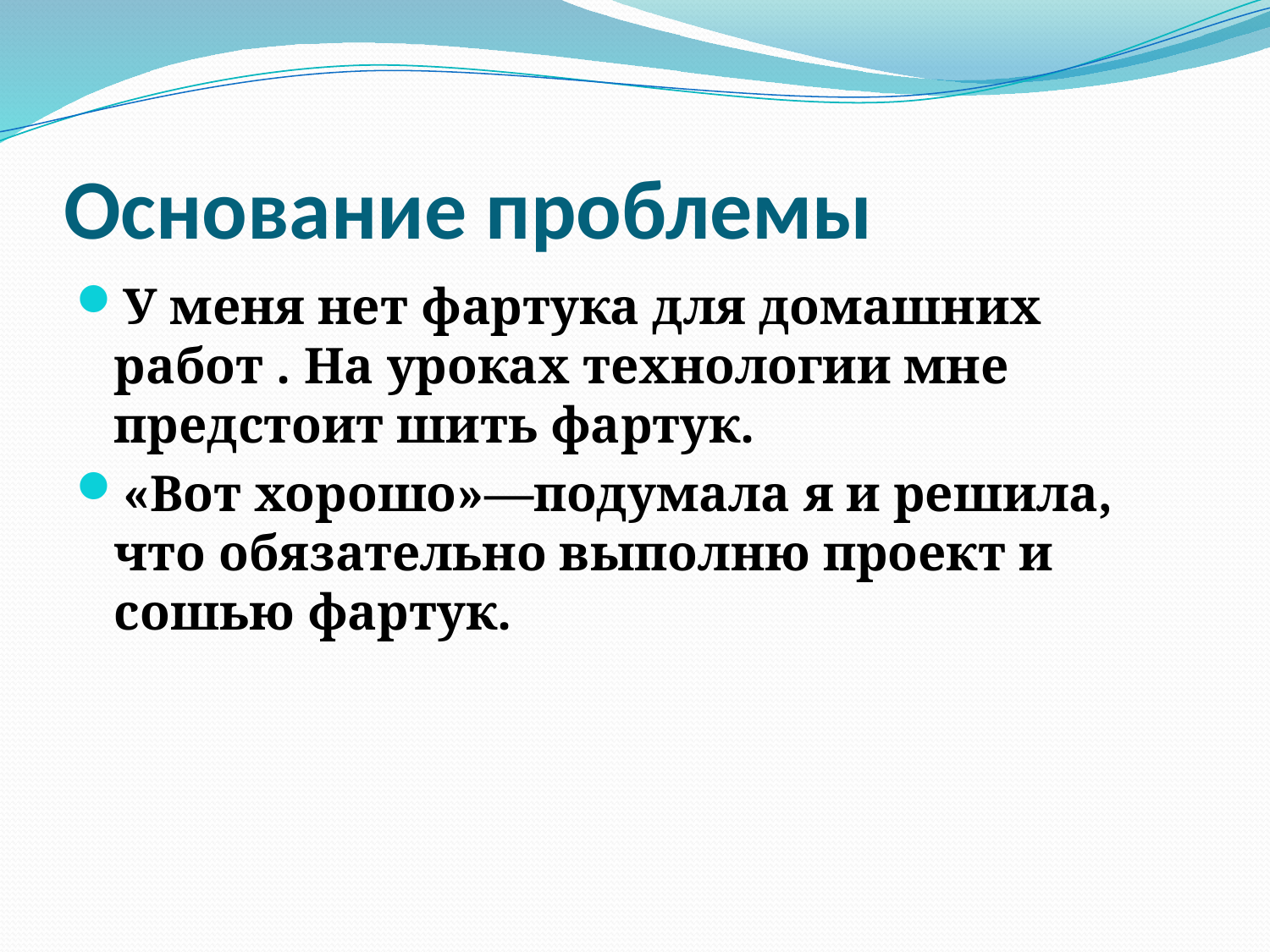

# Основание проблемы
У меня нет фартука для домашних работ . На уроках технологии мне предстоит шить фартук.
«Вот хорошо»—подумала я и решила, что обязательно выполню проект и сошью фартук.